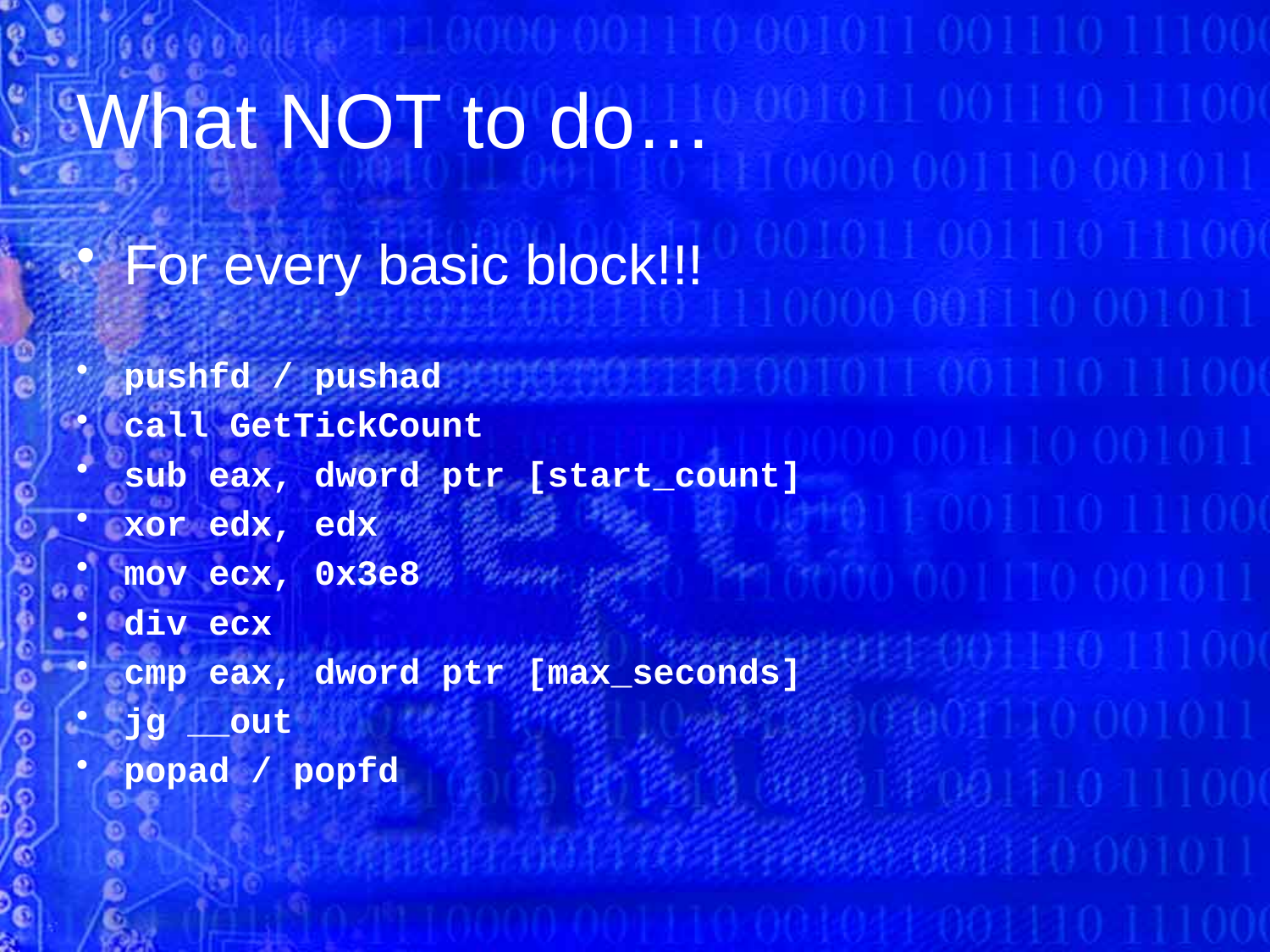

# What NOT to do…
For every basic block!!!

pushfd / pushad
call GetTickCount
sub eax, dword ptr [start_count]
xor edx, edx
mov ecx, 0x3e8
div ecx
cmp eax, dword ptr [max_seconds]
jg __out
popad / popfd